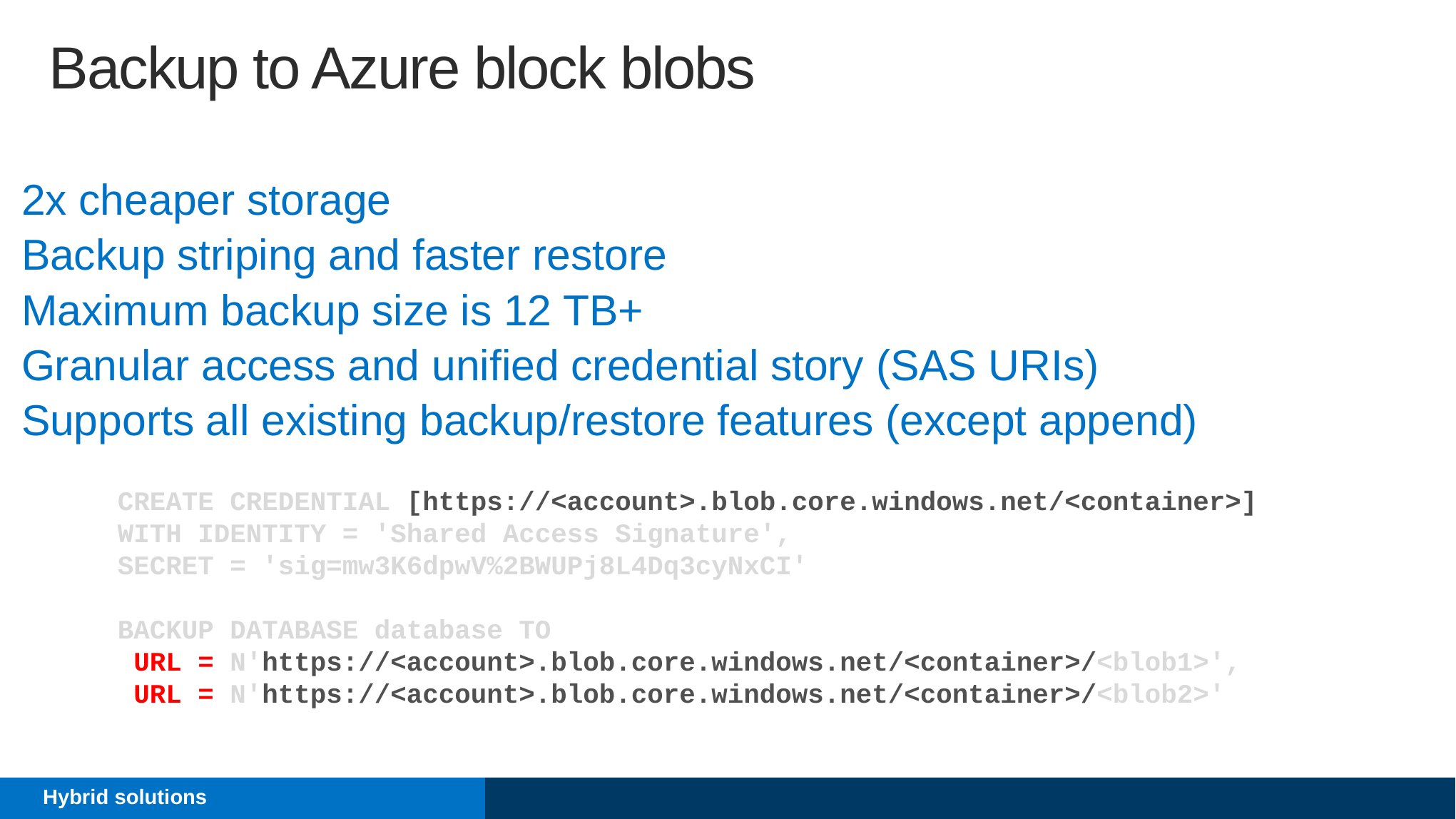

# Backup to Azure block blobs
2x cheaper storage
Backup striping and faster restore
Maximum backup size is 12 TB+
Granular access and unified credential story (SAS URIs)
Supports all existing backup/restore features (except append)

CREATE CREDENTIAL [https://<account>.blob.core.windows.net/<container>]
WITH IDENTITY = 'Shared Access Signature',
SECRET = 'sig=mw3K6dpwV%2BWUPj8L4Dq3cyNxCI'

BACKUP DATABASE database TO
 URL = N'https://<account>.blob.core.windows.net/<container>/<blob1>',
 URL = N'https://<account>.blob.core.windows.net/<container>/<blob2>'
Hybrid solutions